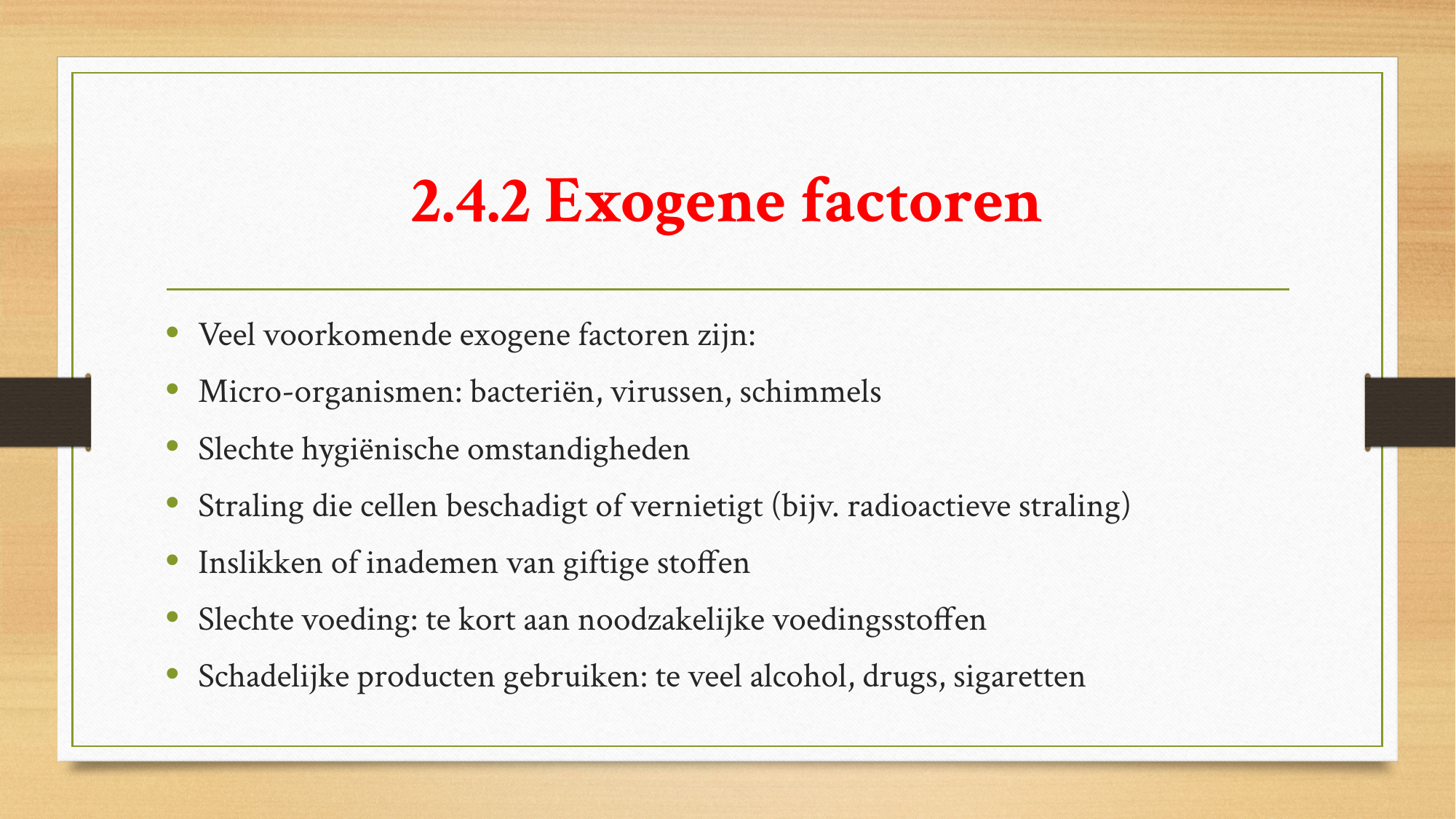

# 2.4.2 Exogene factoren
Veel voorkomende exogene factoren zijn:
Micro-organismen: bacteriën, virussen, schimmels
Slechte hygiënische omstandigheden
Straling die cellen beschadigt of vernietigt (bijv. radioactieve straling)
Inslikken of inademen van giftige stoffen
Slechte voeding: te kort aan noodzakelijke voedingsstoffen
Schadelijke producten gebruiken: te veel alcohol, drugs, sigaretten